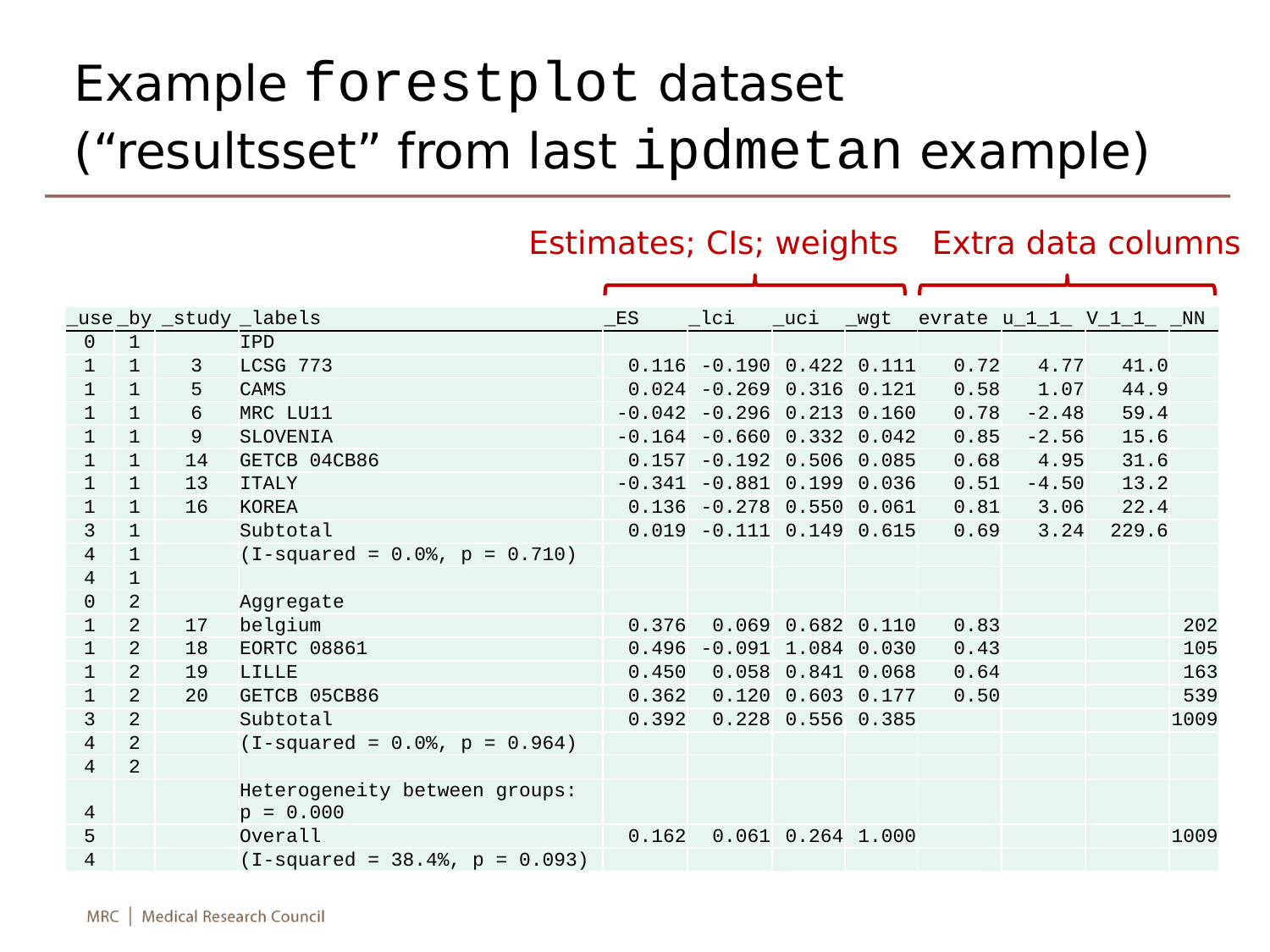

# Example forestplot dataset (“resultsset” from last ipdmetan example)

Estimates; CIs; weights
Extra data columns
| \_use | \_by | \_study | \_labels | \_ES | \_lci | \_uci | \_wgt | evrate | u\_1\_1\_ | V\_1\_1\_ | \_NN |
| --- | --- | --- | --- | --- | --- | --- | --- | --- | --- | --- | --- |
| 0 | 1 |  | IPD |  |  |  |  |  |  |  |  |
| 1 | 1 | 3 | LCSG 773 | 0.116 | -0.190 | 0.422 | 0.111 | 0.72 | 4.77 | 41.0 |  |
| 1 | 1 | 5 | CAMS | 0.024 | -0.269 | 0.316 | 0.121 | 0.58 | 1.07 | 44.9 |  |
| 1 | 1 | 6 | MRC LU11 | -0.042 | -0.296 | 0.213 | 0.160 | 0.78 | -2.48 | 59.4 |  |
| 1 | 1 | 9 | SLOVENIA | -0.164 | -0.660 | 0.332 | 0.042 | 0.85 | -2.56 | 15.6 |  |
| 1 | 1 | 14 | GETCB 04CB86 | 0.157 | -0.192 | 0.506 | 0.085 | 0.68 | 4.95 | 31.6 |  |
| 1 | 1 | 13 | ITALY | -0.341 | -0.881 | 0.199 | 0.036 | 0.51 | -4.50 | 13.2 |  |
| 1 | 1 | 16 | KOREA | 0.136 | -0.278 | 0.550 | 0.061 | 0.81 | 3.06 | 22.4 |  |
| 3 | 1 |  | Subtotal | 0.019 | -0.111 | 0.149 | 0.615 | 0.69 | 3.24 | 229.6 |  |
| 4 | 1 |  | (I-squared = 0.0%, p = 0.710) |  |  |  |  |  |  |  |  |
| 4 | 1 |  |  |  |  |  |  |  |  |  |  |
| 0 | 2 |  | Aggregate |  |  |  |  |  |  |  |  |
| 1 | 2 | 17 | belgium | 0.376 | 0.069 | 0.682 | 0.110 | 0.83 |  |  | 202 |
| 1 | 2 | 18 | EORTC 08861 | 0.496 | -0.091 | 1.084 | 0.030 | 0.43 |  |  | 105 |
| 1 | 2 | 19 | LILLE | 0.450 | 0.058 | 0.841 | 0.068 | 0.64 |  |  | 163 |
| 1 | 2 | 20 | GETCB 05CB86 | 0.362 | 0.120 | 0.603 | 0.177 | 0.50 |  |  | 539 |
| 3 | 2 |  | Subtotal | 0.392 | 0.228 | 0.556 | 0.385 |  |  |  | 1009 |
| 4 | 2 |  | (I-squared = 0.0%, p = 0.964) |  |  |  |  |  |  |  |  |
| 4 | 2 |  |  |  |  |  |  |  |  |  |  |
| 4 |  |  | Heterogeneity between groups: p = 0.000 |  |  |  |  |  |  |  |  |
| 5 |  |  | Overall | 0.162 | 0.061 | 0.264 | 1.000 |  |  |  | 1009 |
| 4 |  |  | (I-squared = 38.4%, p = 0.093) |  |  |  |  |  |  |  |  |